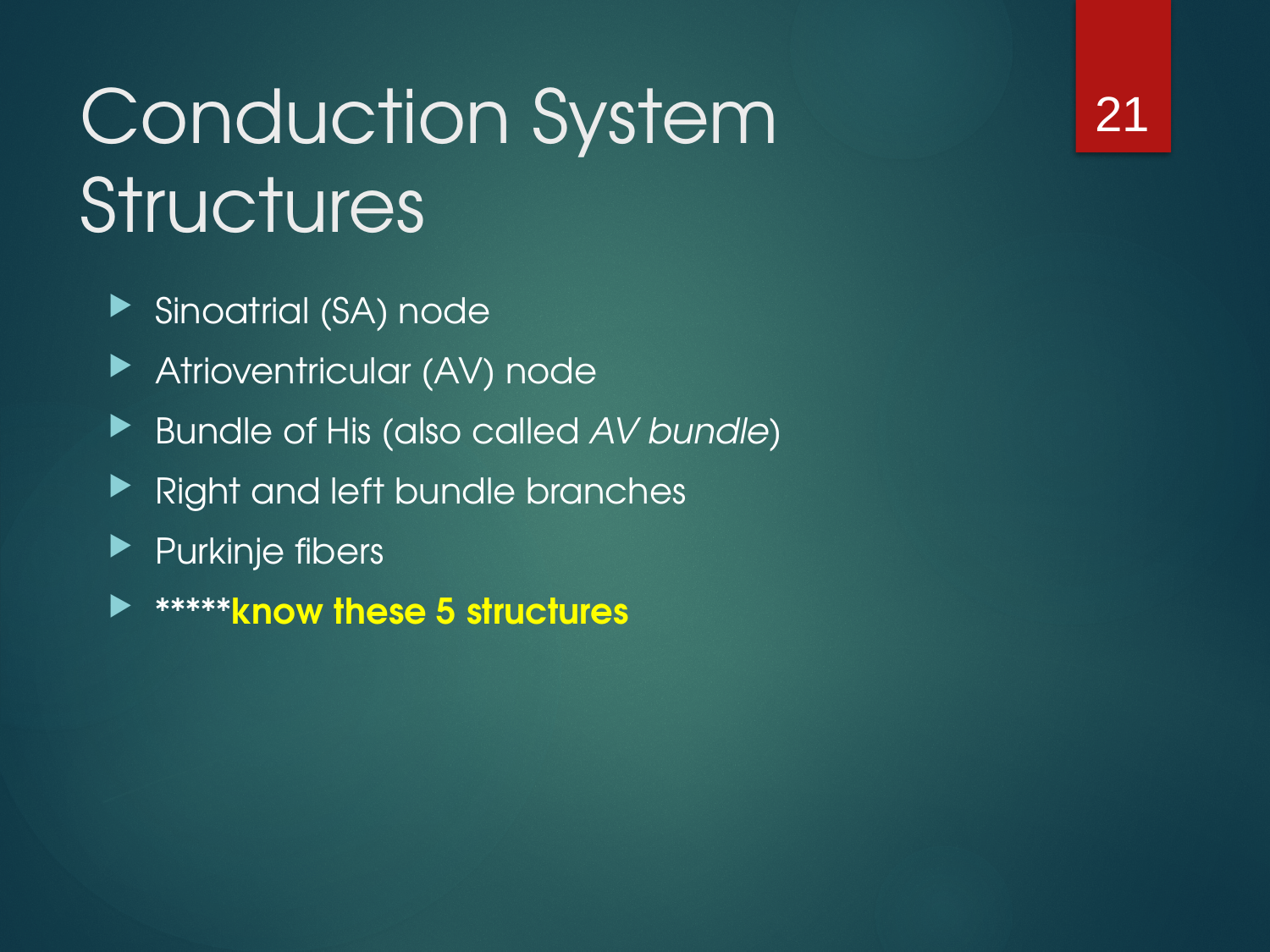

21
# Conduction System Structures
Sinoatrial (SA) node
Atrioventricular (AV) node
Bundle of His (also called AV bundle)
Right and left bundle branches
Purkinje fibers
*****know these 5 structures